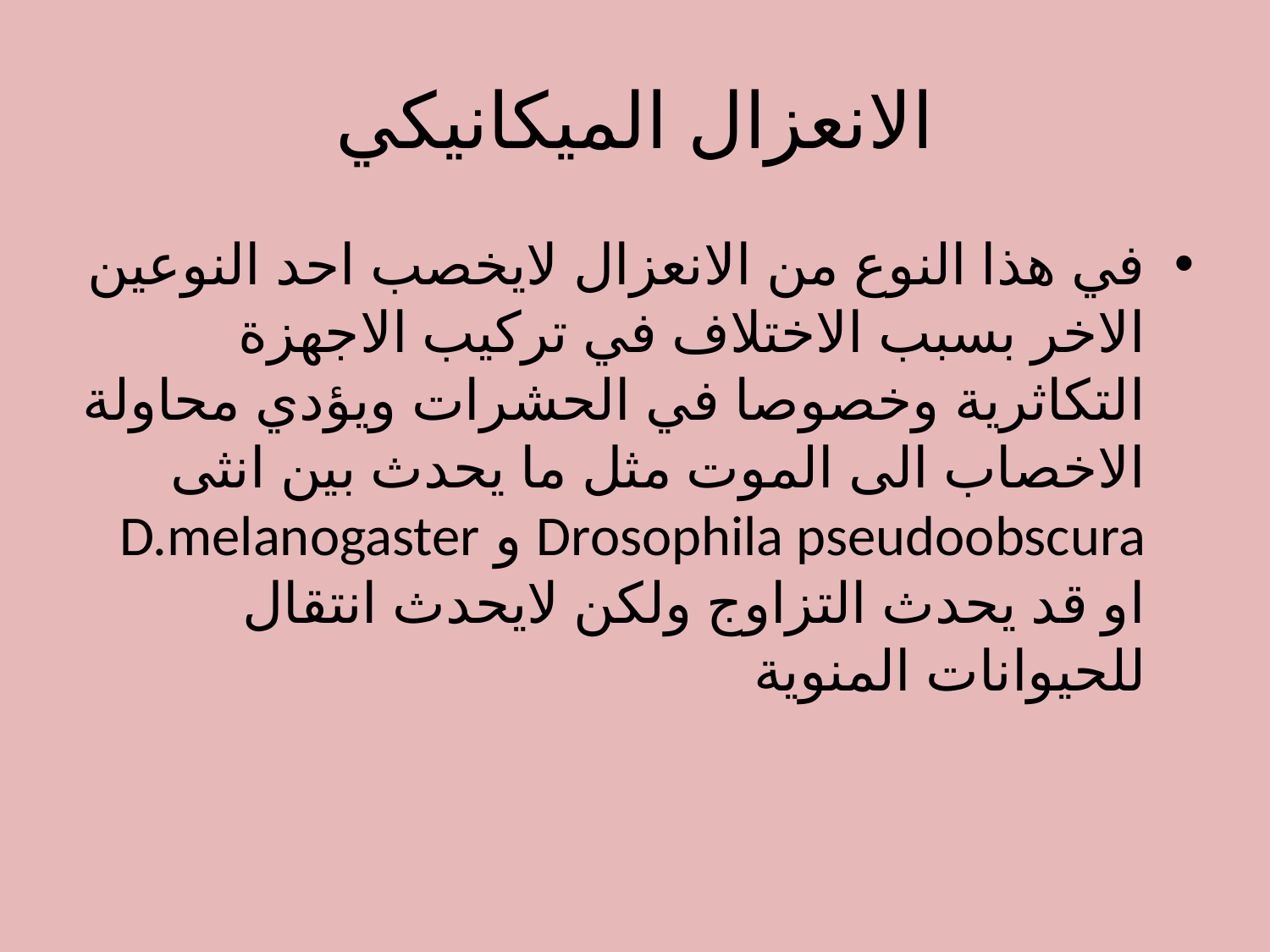

# الانعزال الميكانيكي
في هذا النوع من الانعزال لايخصب احد النوعين الاخر بسبب الاختلاف في تركيب الاجهزة التكاثرية وخصوصا في الحشرات ويؤدي محاولة الاخصاب الى الموت مثل ما يحدث بين انثى Drosophila pseudoobscura و D.melanogaster   او قد يحدث التزاوج ولكن لايحدث انتقال للحيوانات المنوية